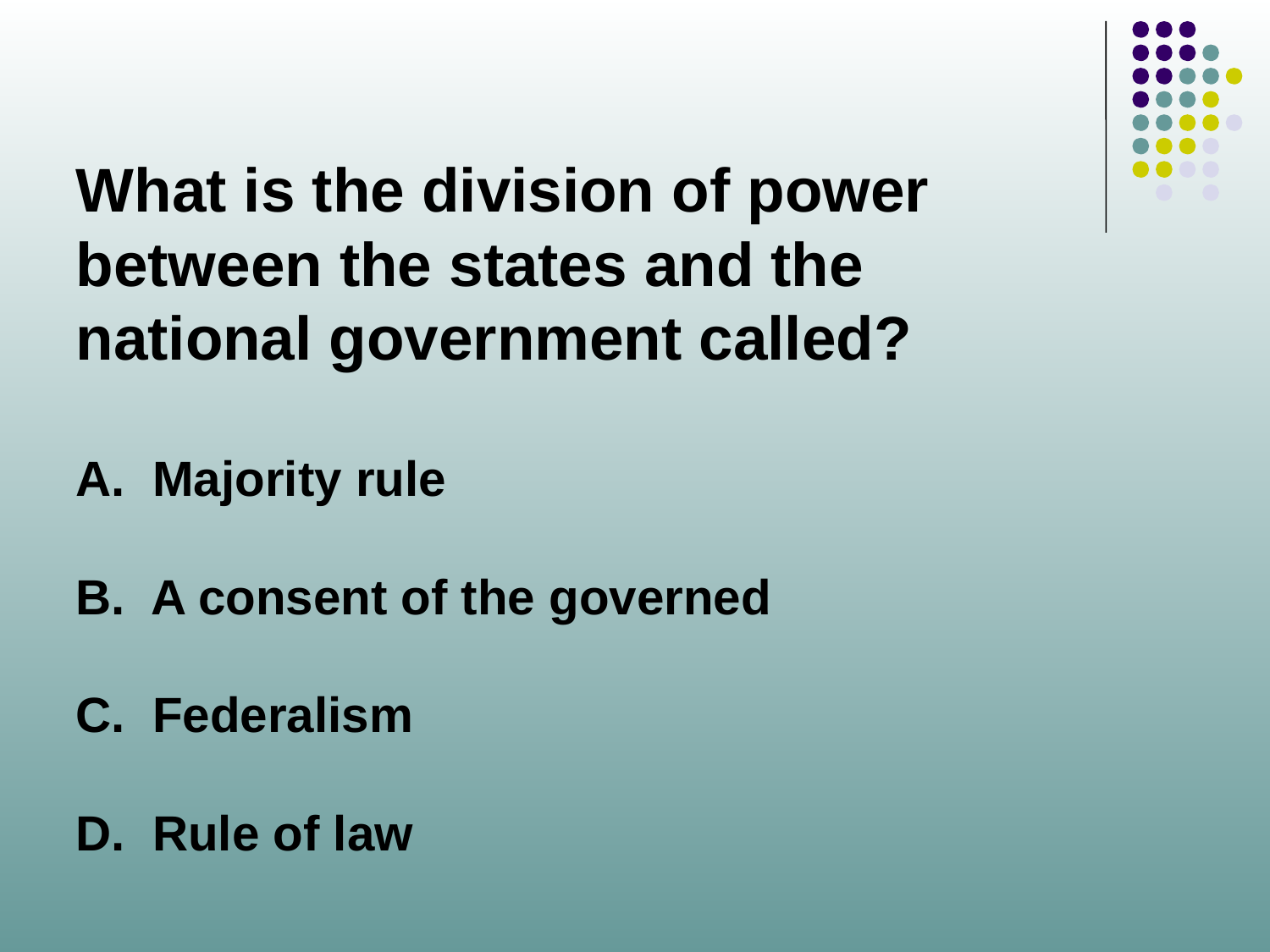

What is the division of power between the states and the national government called?
A.  Majority rule
B.  A consent of the governed
C.  Federalism
D.  Rule of law